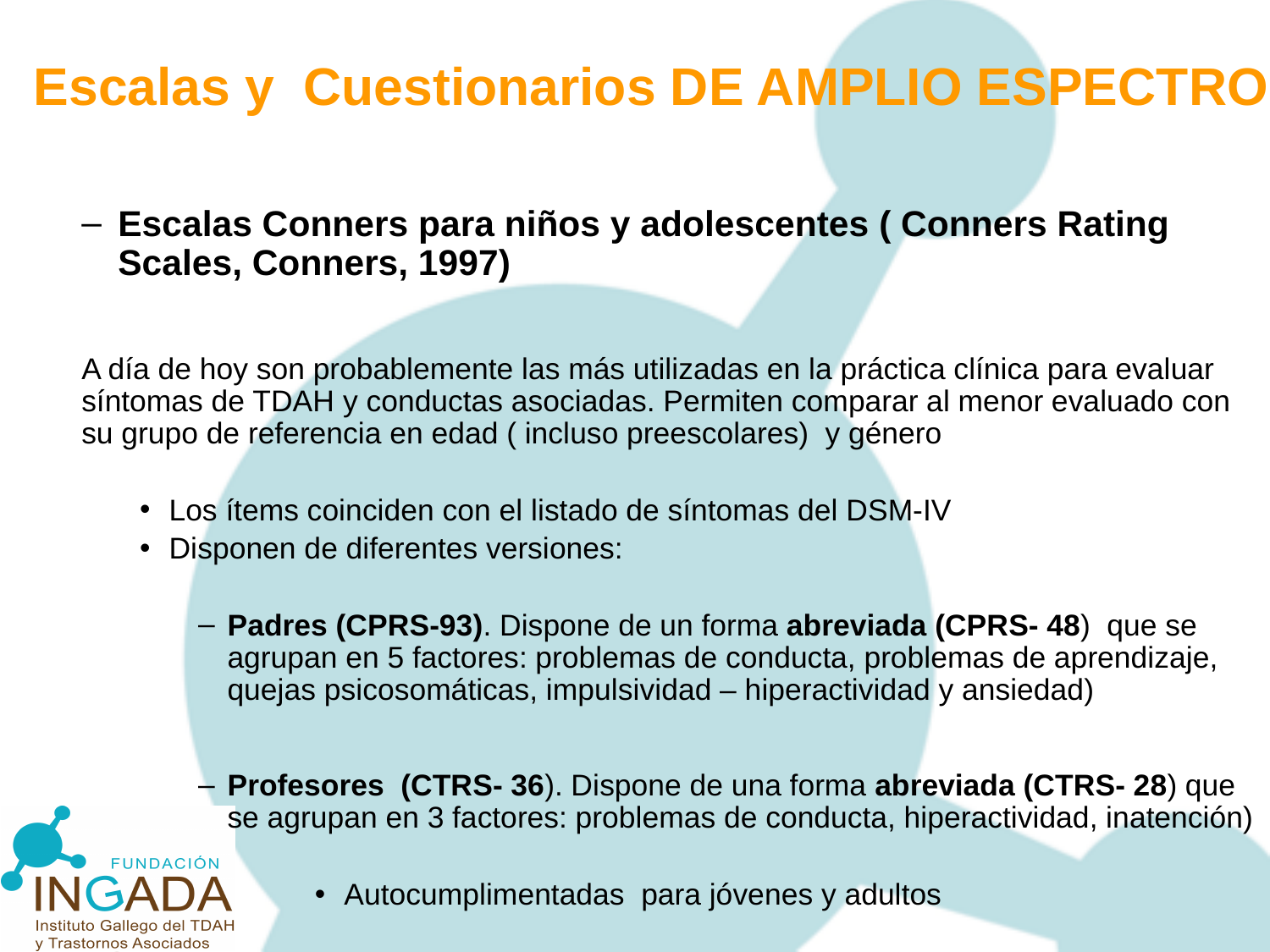

Escalas y  Cuestionarios DE AMPLIO ESPECTRO

Escalas Conners para niños y adolescentes ( Conners Rating Scales, Conners, 1997)

A día de hoy son probablemente las más utilizadas en la práctica clínica para evaluar síntomas de TDAH y conductas asociadas. Permiten comparar al menor evaluado con su grupo de referencia en edad ( incluso preescolares)  y género

Los ítems coinciden con el listado de síntomas del DSM-IV
Disponen de diferentes versiones:

Padres (CPRS-93). Dispone de un forma abreviada (CPRS- 48)  que se agrupan en 5 factores: problemas de conducta, problemas de aprendizaje, quejas psicosomáticas, impulsividad – hiperactividad y ansiedad)

Profesores  (CTRS- 36). Dispone de una forma abreviada (CTRS- 28) que se agrupan en 3 factores: problemas de conducta, hiperactividad, inatención)

Autocumplimentadas  para jóvenes y adultos